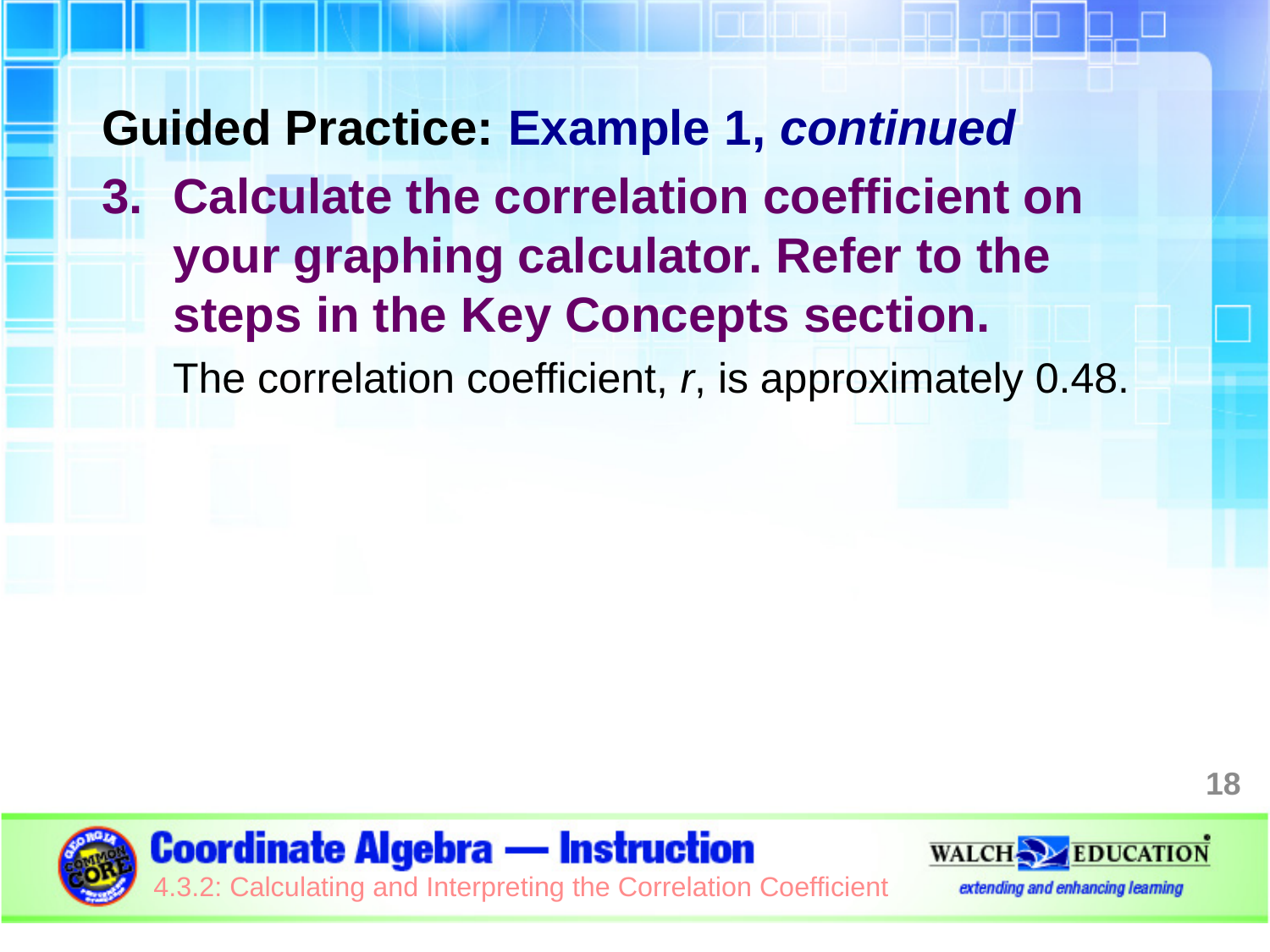

Guided Practice: Example 1, continued
Calculate the correlation coefficient on your graphing calculator. Refer to the steps in the Key Concepts section.
The correlation coefficient, r, is approximately 0.48.

18
4.3.2: Calculating and Interpreting the Correlation Coefficient